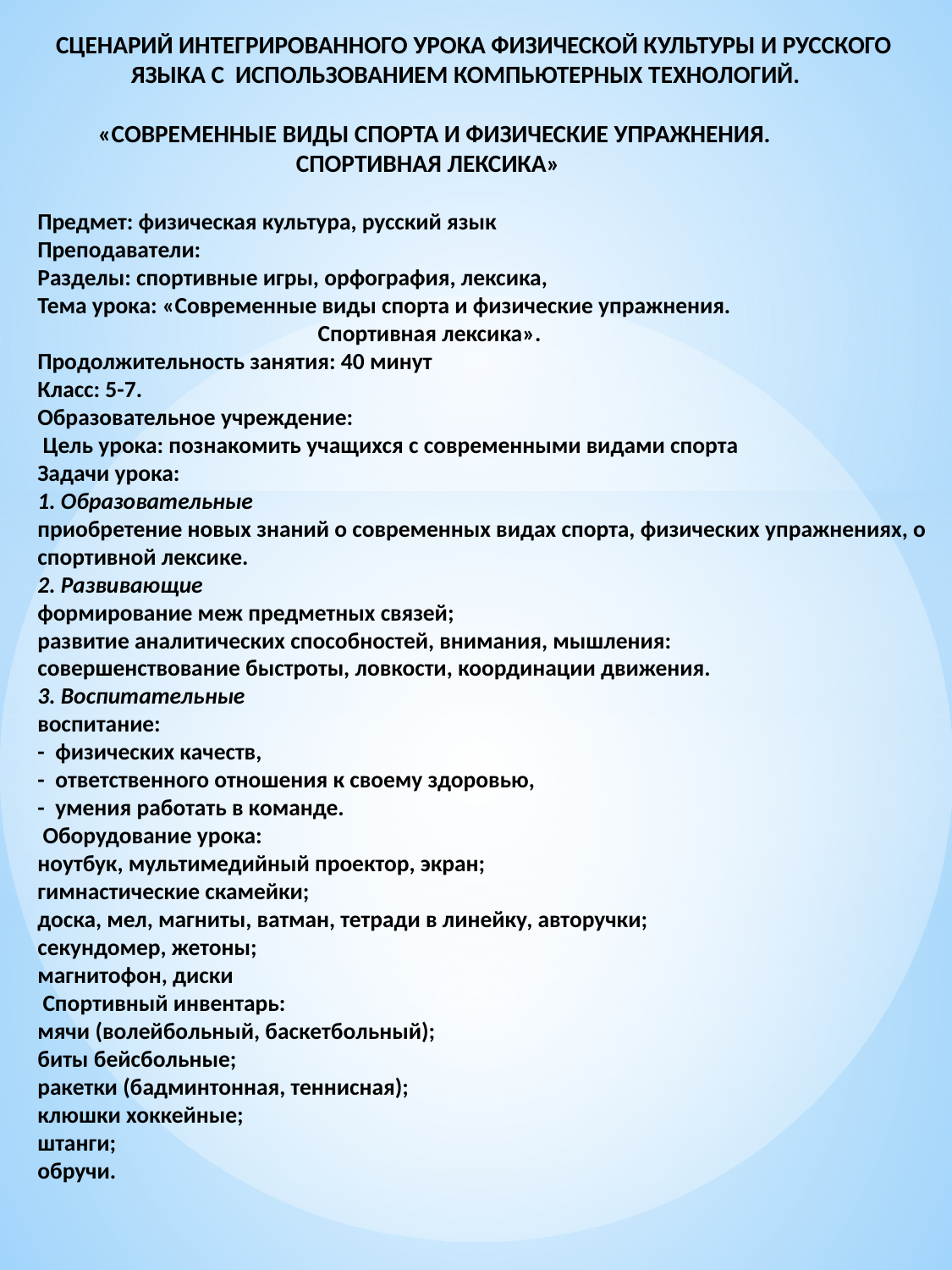

# СЦЕНАРИЙ ИНТЕГРИРОВАННОГО УРОКА ФИЗИЧЕСКОЙ КУЛЬТУРЫ И РУССКОГО ЯЗЫКА С  ИСПОЛЬЗОВАНИЕМ КОМПЬЮТЕРНЫХ ТЕХНОЛОГИЙ.   «СОВРЕМЕННЫЕ ВИДЫ СПОРТА И ФИЗИЧЕСКИЕ УПРАЖНЕНИЯ. СПОРТИВНАЯ ЛЕКСИКА»   Предмет: физическая культура, русский язык Преподаватели: Разделы: спортивные игры, орфография, лексика, Тема урока: «Современные виды спорта и физические упражнения. Спортивная лексика». Продолжительность занятия: 40 минут Класс: 5-7. Образовательное учреждение:  Цель урока: познакомить учащихся с современными видами спорта Задачи урока: 1. Образовательные приобретение новых знаний о современных видах спорта, физических упражнениях, о спортивной лексике. 2. Развивающие формирование меж предметных связей; развитие аналитических способностей, внимания, мышления: совершенствование быстроты, ловкости, координации движения. 3. Воспитательные воспитание: -  физических качеств, -  ответственного отношения к своему здоровью, -  умения работать в команде.  Оборудование урока: ноутбук, мультимедийный проектор, экран; гимнастические скамейки; доска, мел, магниты, ватман, тетради в линейку, авторучки; секундомер, жетоны; магнитофон, диски  Спортивный инвентарь: мячи (волейбольный, баскетбольный); биты бейсбольные; ракетки (бадминтонная, теннисная); клюшки хоккейные; штанги; обручи.